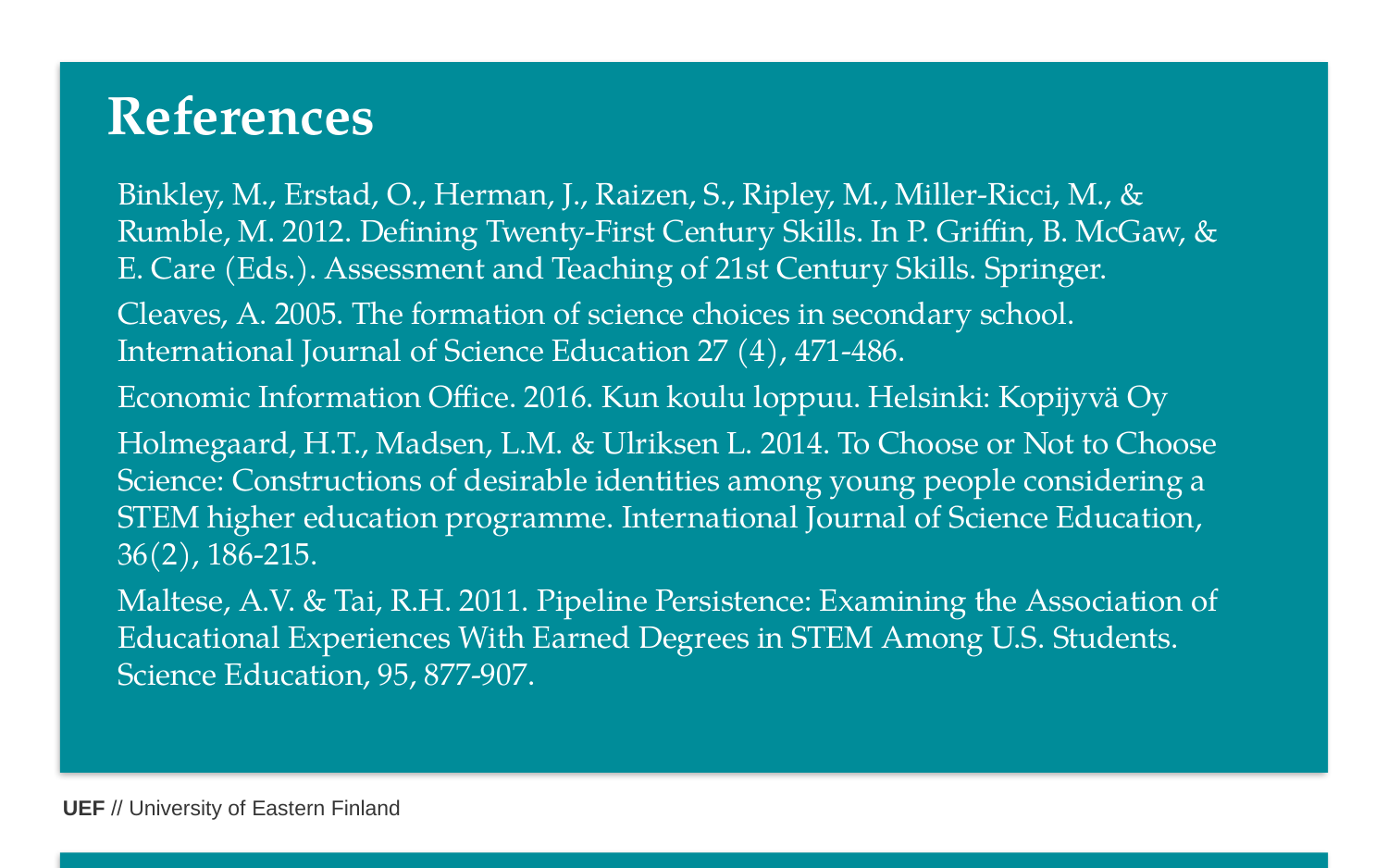

# References
Binkley, M., Erstad, O., Herman, J., Raizen, S., Ripley, M., Miller-Ricci, M., & Rumble, M. 2012. Defining Twenty-First Century Skills. In P. Griffin, B. McGaw, & E. Care (Eds.). Assessment and Teaching of 21st Century Skills. Springer.
Cleaves, A. 2005. The formation of science choices in secondary school. International Journal of Science Education 27 (4), 471-486.
Economic Information Office. 2016. Kun koulu loppuu. Helsinki: Kopijyvä Oy
Holmegaard, H.T., Madsen, L.M. & Ulriksen L. 2014. To Choose or Not to Choose Science: Constructions of desirable identities among young people considering a STEM higher education programme. International Journal of Science Education, 36(2), 186-215.
Maltese, A.V. & Tai, R.H. 2011. Pipeline Persistence: Examining the Association of Educational Experiences With Earned Degrees in STEM Among U.S. Students. Science Education, 95, 877-907.